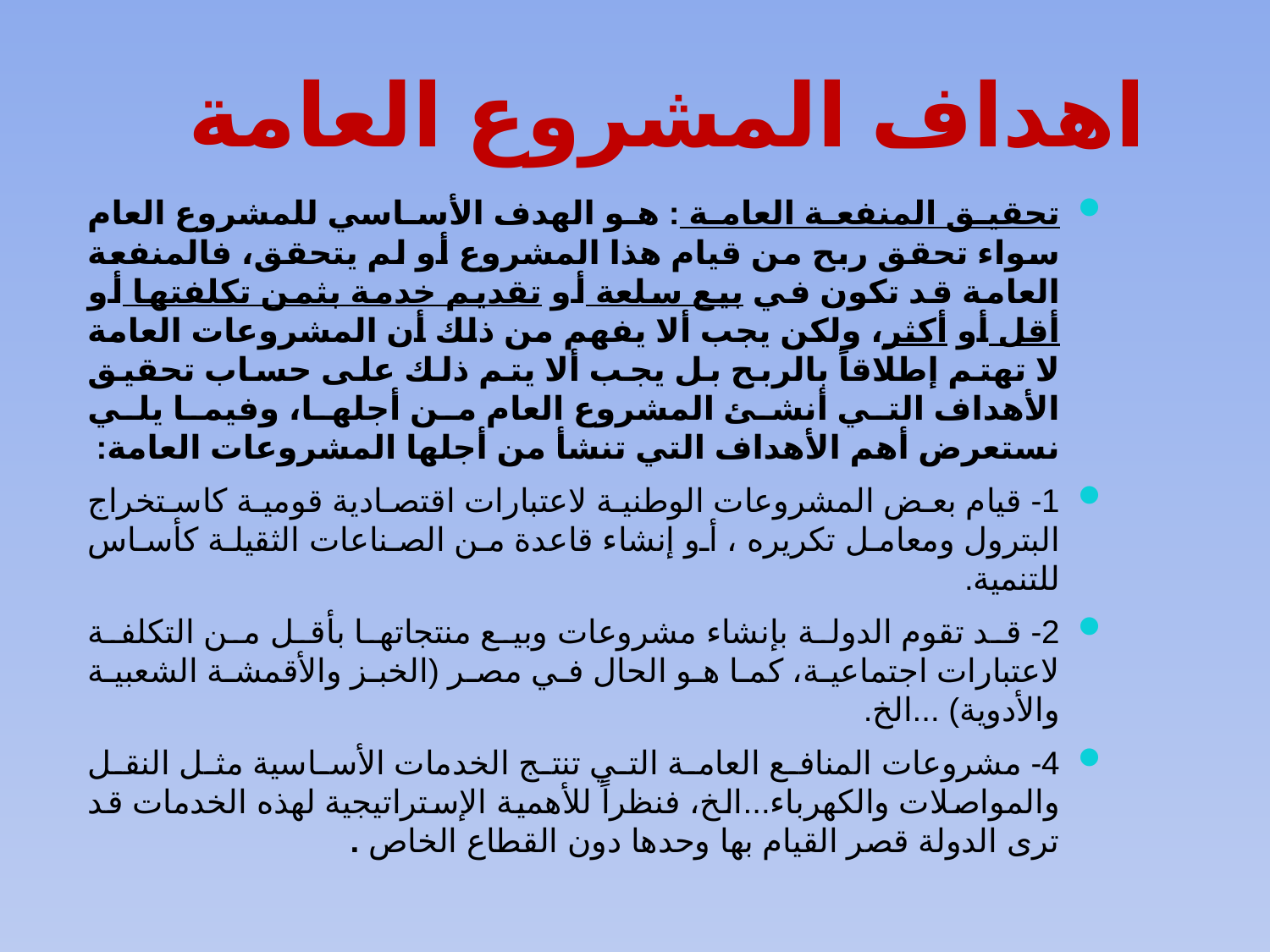

# اهداف المشروع العامة
تحقيق المنفعة العامة : هو الهدف الأساسي للمشروع العام سواء تحقق ربح من قيام هذا المشروع أو لم يتحقق، فالمنفعة العامة قد تكون في بيع سلعة أو تقديم خدمة بثمن تكلفتها أو أقل أو أكثر، ولكن يجب ألا يفهم من ذلك أن المشروعات العامة لا تهتم إطلاقاً بالربح بل يجب ألا يتم ذلك على حساب تحقيق الأهداف التي أنشئ المشروع العام من أجلها، وفيما يلي نستعرض أهم الأهداف التي تنشأ من أجلها المشروعات العامة:
1- قيام بعض المشروعات الوطنية لاعتبارات اقتصادية قومية كاستخراج البترول ومعامل تكريره ، أو إنشاء قاعدة من الصناعات الثقيلة كأساس للتنمية.
2- قد تقوم الدولة بإنشاء مشروعات وبيع منتجاتها بأقل من التكلفة لاعتبارات اجتماعية، كما هو الحال في مصر (الخبز والأقمشة الشعبية والأدوية) ...الخ.
4- مشروعات المنافع العامة التي تنتج الخدمات الأساسية مثل النقل والمواصلات والكهرباء...الخ، فنظراً للأهمية الإستراتيجية لهذه الخدمات قد ترى الدولة قصر القيام بها وحدها دون القطاع الخاص .
الدكتور عيسى قداده
13